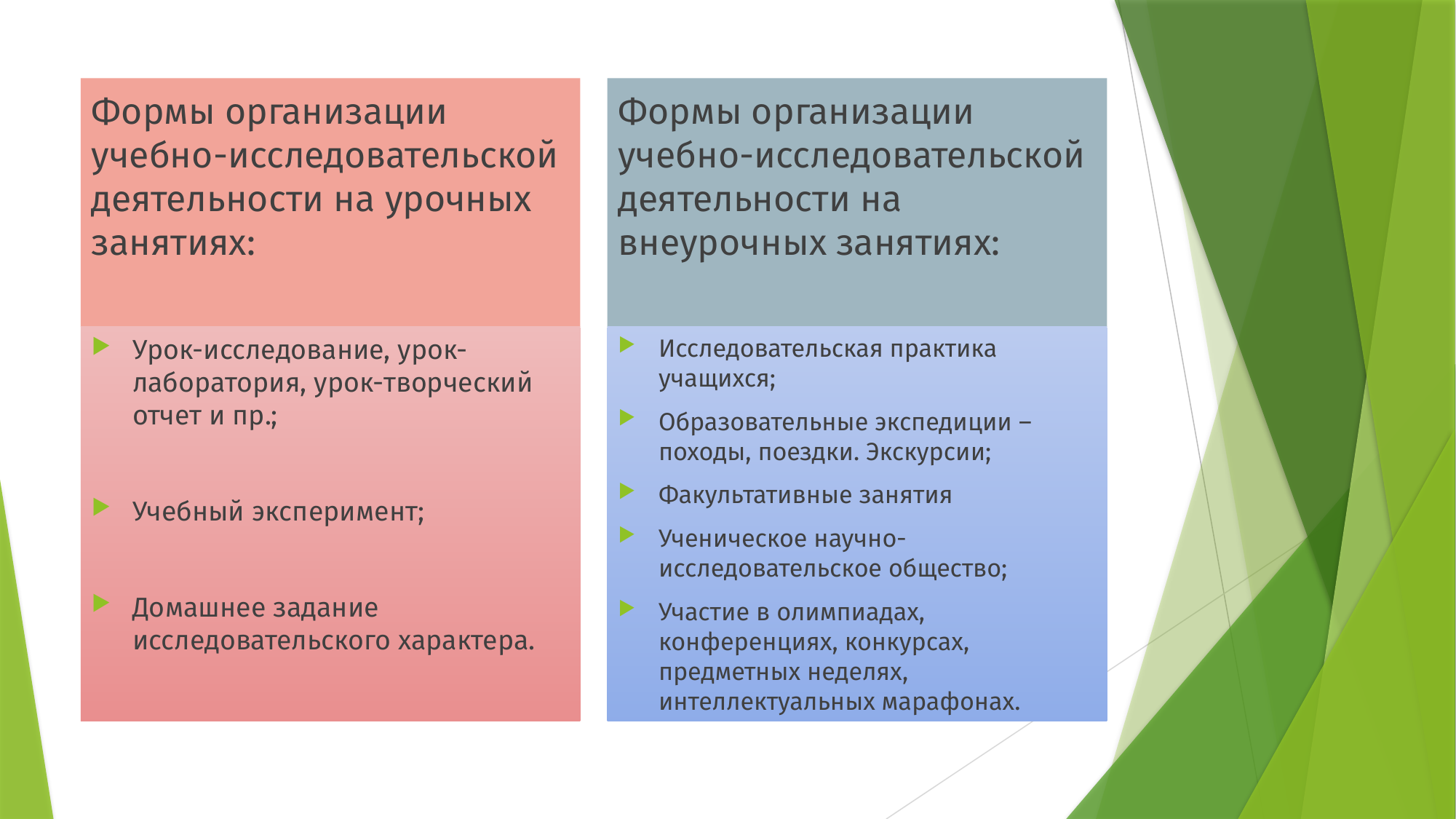

#
Формы организации учебно-исследовательской деятельности на урочных занятиях:

Формы организации учебно-исследовательской деятельности на внеурочных занятиях:

Урок-исследование, урок-лаборатория, урок-творческий отчет и пр.;

Учебный эксперимент;

Домашнее задание исследовательского характера.

Исследовательская практика учащихся;
Образовательные экспедиции – походы, поездки. Экскурсии;
Факультативные занятия
Ученическое научно-исследовательское общество;
Участие в олимпиадах, конференциях, конкурсах, предметных неделях, интеллектуальных марафонах.